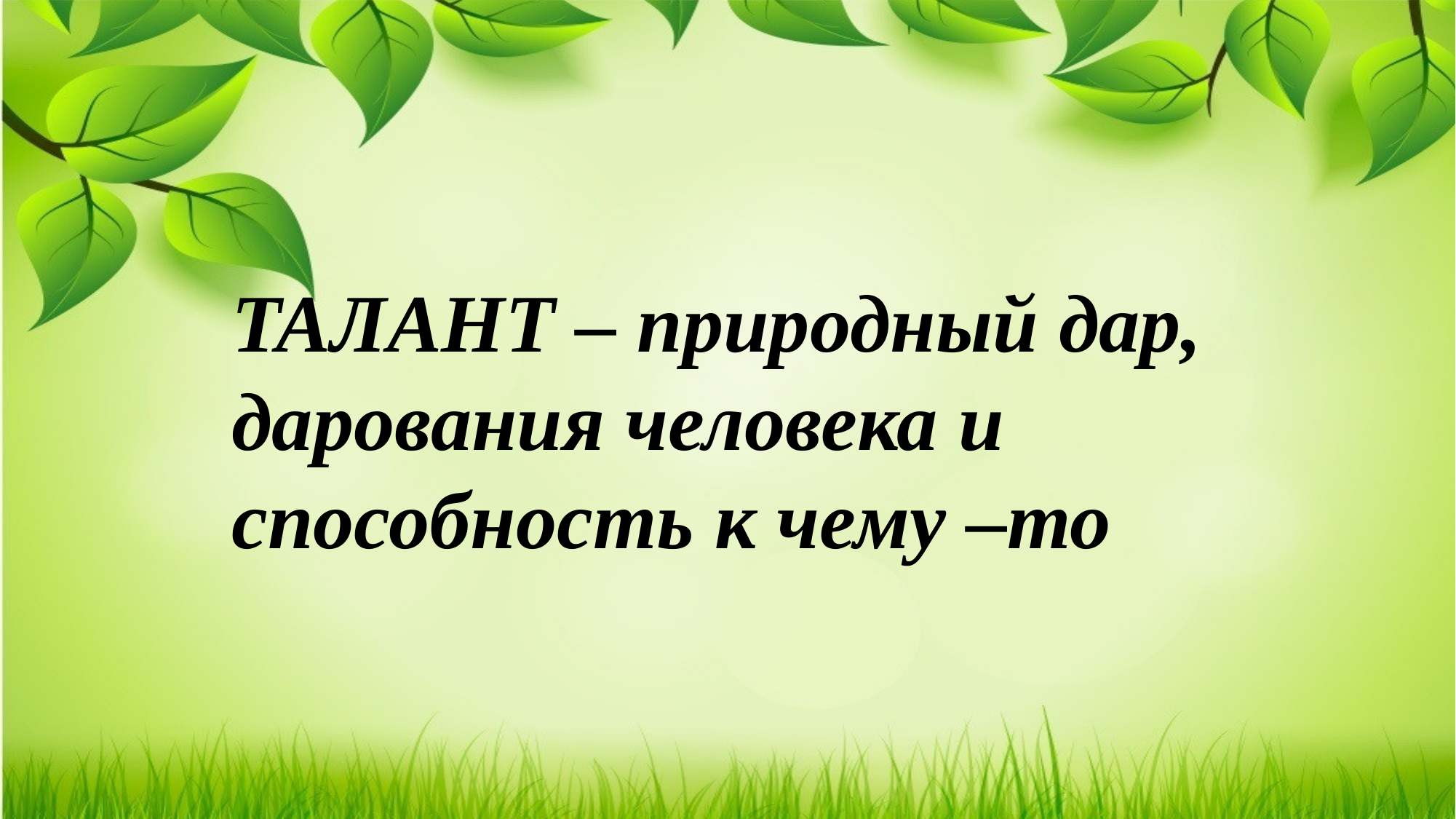

ТАЛАНТ – природный дар, дарования человека и способность к чему –то